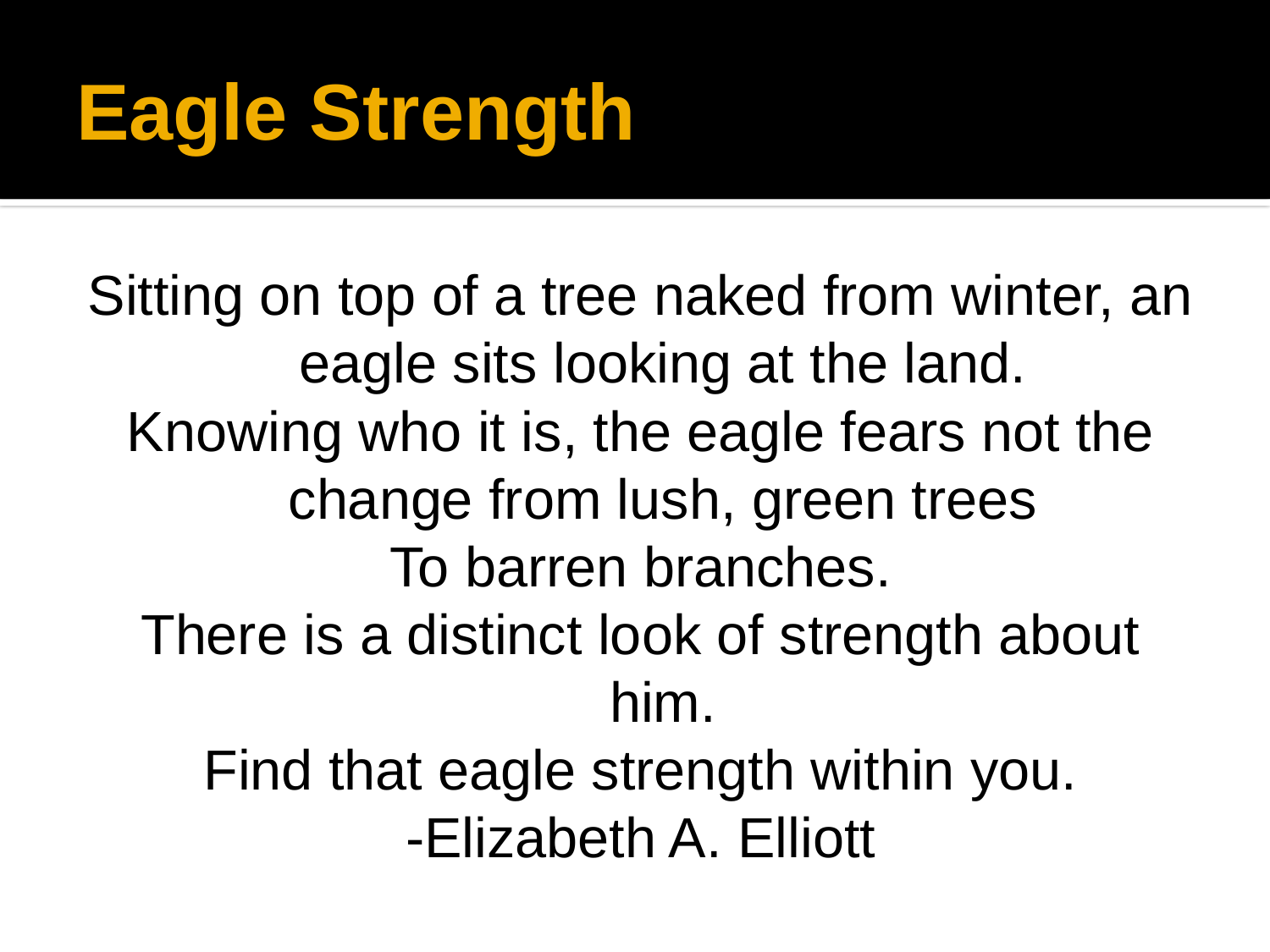

# Eagle Strength
Sitting on top of a tree naked from winter, an eagle sits looking at the land.
Knowing who it is, the eagle fears not the change from lush, green trees
To barren branches.
There is a distinct look of strength about him.
Find that eagle strength within you.
-Elizabeth A. Elliott